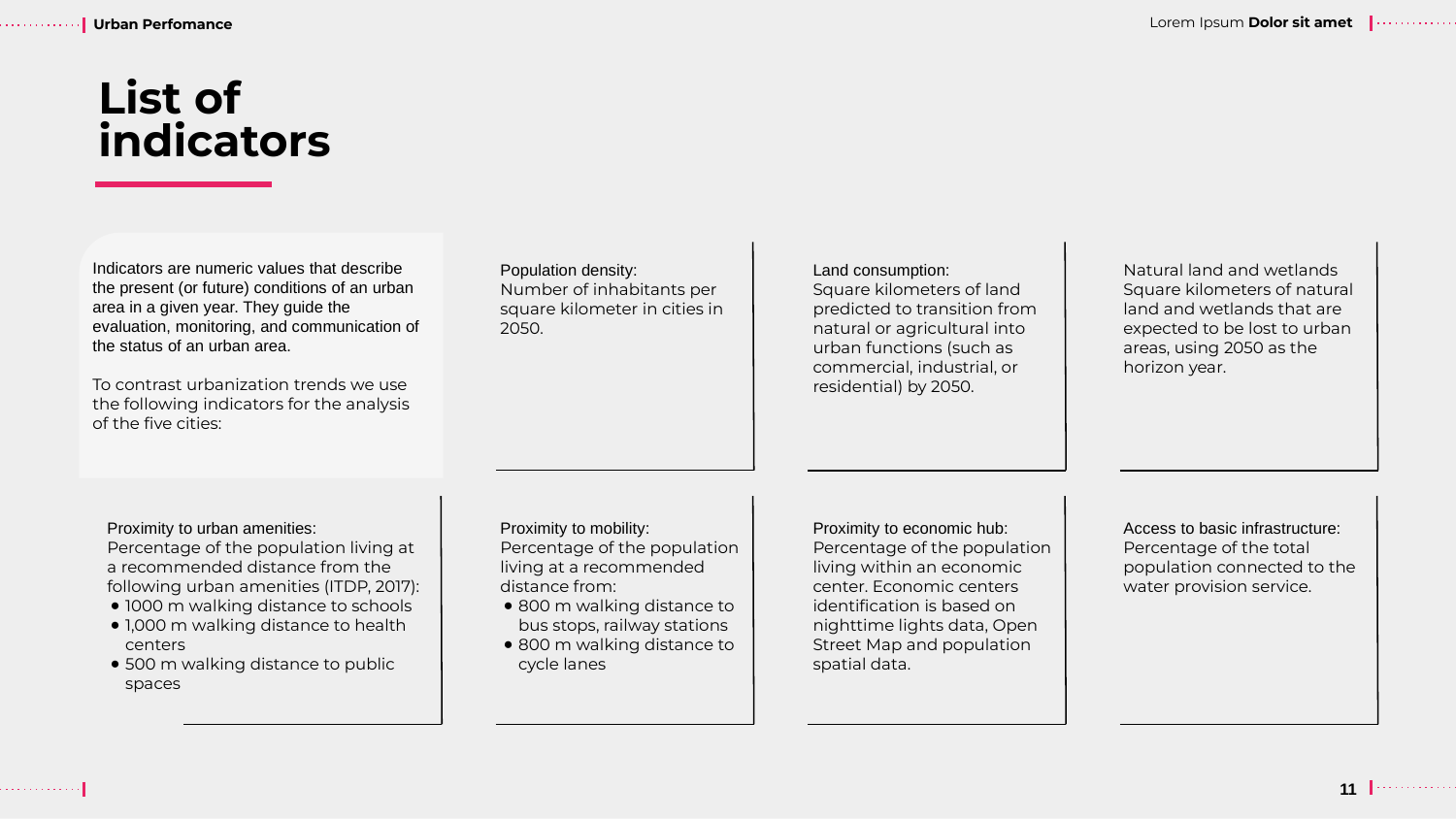

List of
indicators

Population density:
Number of inhabitants per square kilometer in cities in 2050.
Land consumption:
Square kilometers of land predicted to transition from natural or agricultural into urban functions (such as commercial, industrial, or residential) by 2050.
Natural land and wetlands
Square kilometers of natural land and wetlands that are expected to be lost to urban areas, using 2050 as the horizon year.
Indicators are numeric values that describe the present (or future) conditions of an urban area in a given year. They guide the evaluation, monitoring, and communication of the status of an urban area.
To contrast urbanization trends we use the following indicators for the analysis of the five cities:
Proximity to urban amenities:
Percentage of the population living at a recommended distance from the following urban amenities (ITDP, 2017):
1000 m walking distance to schools
1,000 m walking distance to health centers
500 m walking distance to public spaces
Proximity to mobility: Percentage of the population living at a recommended distance from:
800 m walking distance to  bus stops, railway stations
800 m walking distance to cycle lanes
Proximity to economic hub:
Percentage of the population living within an economic center. Economic centers identification is based on nighttime lights data, Open Street Map and population spatial data.
Access to basic infrastructure:
Percentage of the total population connected to the water provision service.